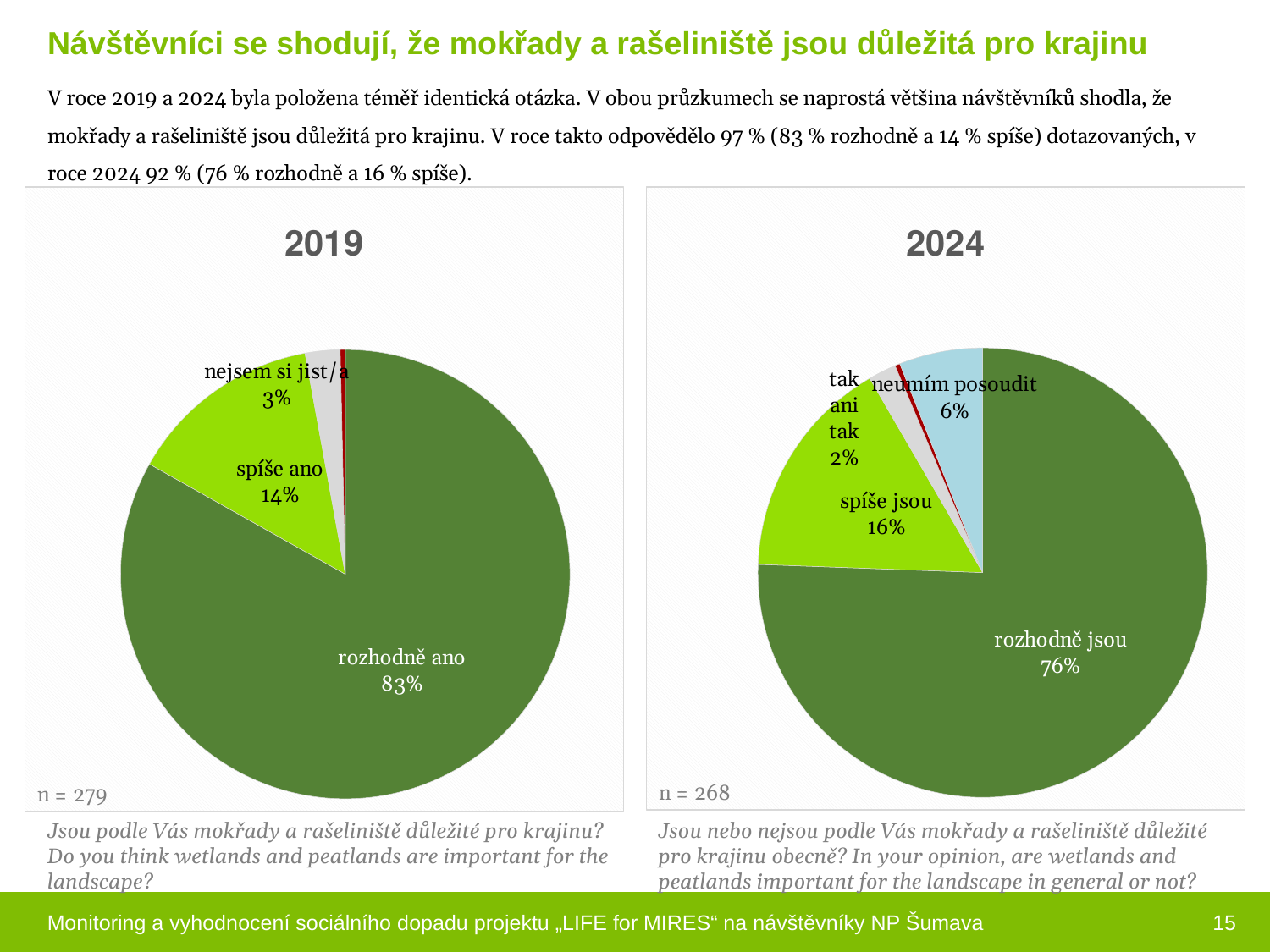

Návštěvníci se shodují, že mokřady a rašeliniště jsou důležitá pro krajinu
V roce 2019 a 2024 byla položena téměř identická otázka. V obou průzkumech se naprostá většina návštěvníků shodla, že mokřady a rašeliniště jsou důležitá pro krajinu. V roce takto odpovědělo 97 % (83 % rozhodně a 14 % spíše) dotazovaných, v roce 2024 92 % (76 % rozhodně a 16 % spíše).

### Chart: 2019

| Category | Řada 1 |
|---|---|
| rozhodně ano | 83.15412186379928 |
| spíše ano | 13.978494623655912 |
| nejsem si jist/a | 2.5089605734767026 |
| spíše ne | None |
| rozhodně ne | 0.35842293906810035 |

### Chart: 2024

| Category | Řada 1 |
|---|---|
| rozhodně jsou | 75.4 |
| spíše jsou | 16.0 |
| tak ani tak | 2.0 |
| spíše nejsou | None |
| rozhodně nejsou | 0.35842293906810035 |
| neumím posoudit | 6.0 |
Jsou nebo nejsou podle Vás mokřady a rašeliniště důležité pro krajinu obecně? In your opinion, are wetlands and peatlands important for the landscape in general or not?
Jsou podle Vás mokřady a rašeliniště důležité pro krajinu?
Do you think wetlands and peatlands are important for the landscape?
15
Monitoring a vyhodnocení sociálního dopadu projektu „LIFE for MIRES“ na návštěvníky NP Šumava